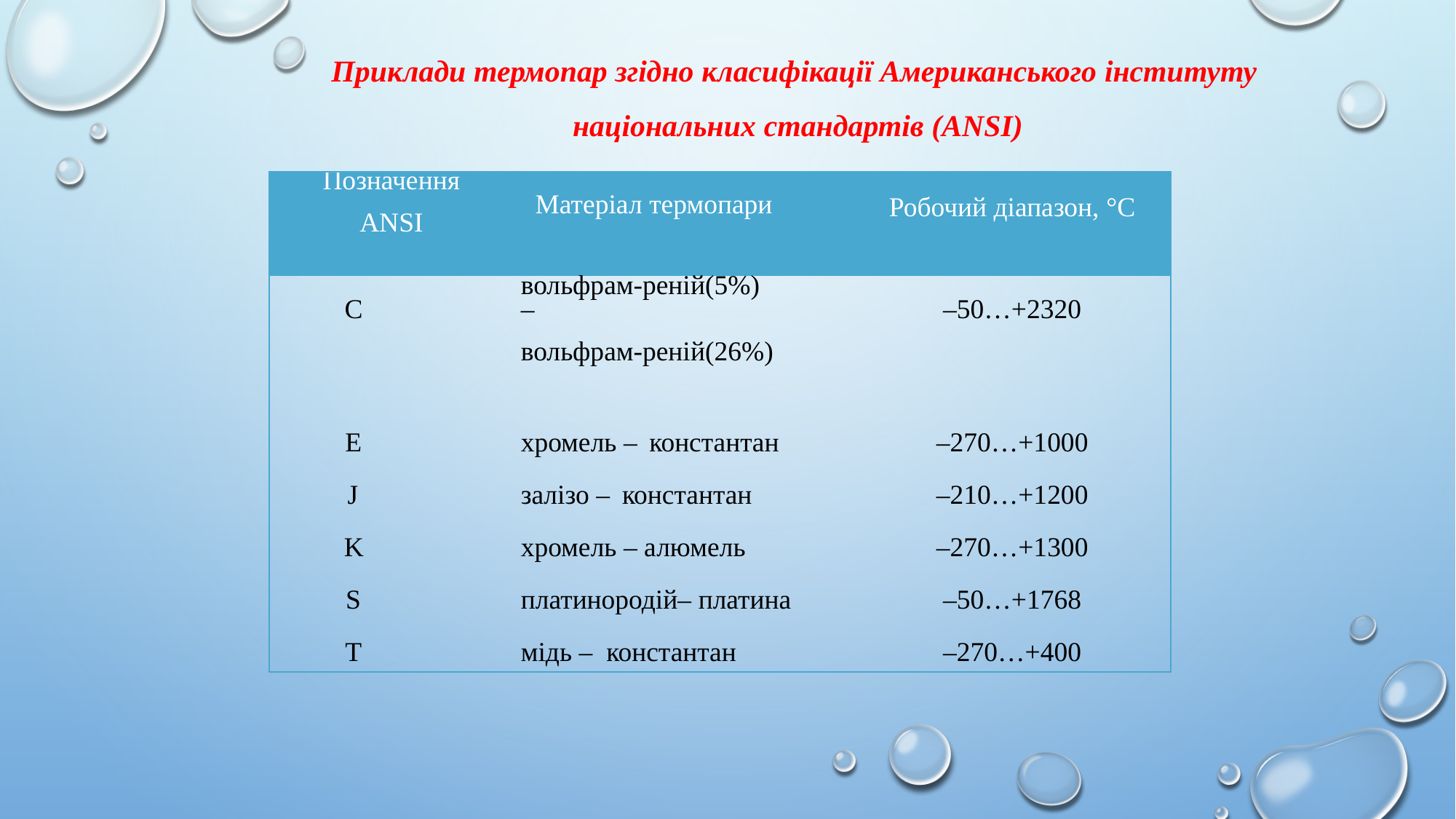

Приклади термопар згідно класифікації Американського інституту
національних стандартів (ANSI)
| Позначення ANSI | Матеріал термопари | Робочий діапазон, °С |
| --- | --- | --- |
| C | вольфрам-реній(5%) – вольфрам-реній(26%) | –50…+2320 |
| Е | хромель – константан | –270…+1000 |
| J | залізо – константан | –210…+1200 |
| K | хромель – алюмель | –270…+1300 |
| S | платинородій– платина | –50…+1768 |
| T | мідь – константан | –270…+400 |